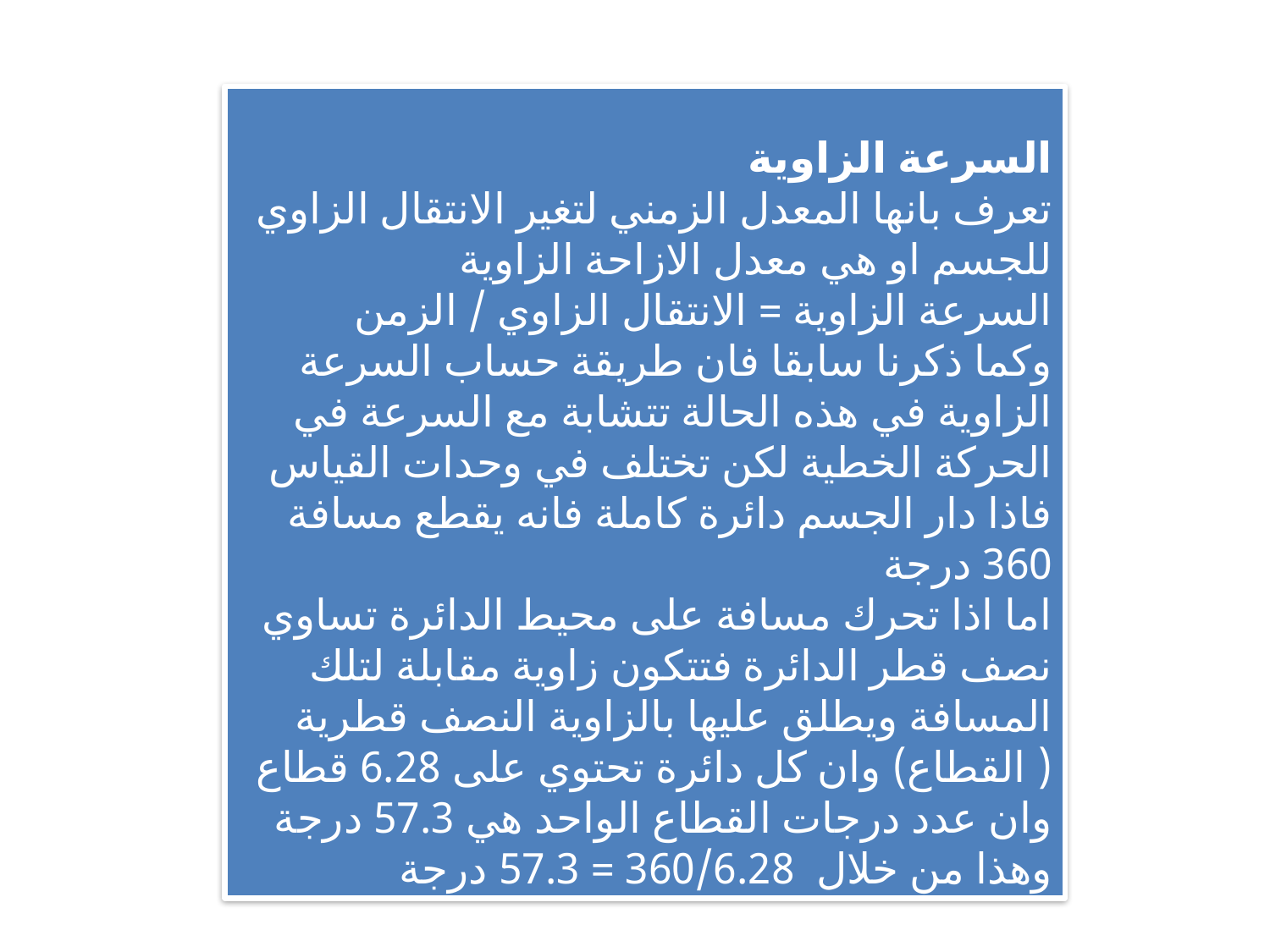

السرعة الزاوية
تعرف بانها المعدل الزمني لتغير الانتقال الزاوي للجسم او هي معدل الازاحة الزاوية
السرعة الزاوية = الانتقال الزاوي / الزمن
وكما ذكرنا سابقا فان طريقة حساب السرعة الزاوية في هذه الحالة تتشابة مع السرعة في الحركة الخطية لكن تختلف في وحدات القياس
فاذا دار الجسم دائرة كاملة فانه يقطع مسافة 360 درجة
اما اذا تحرك مسافة على محيط الدائرة تساوي نصف قطر الدائرة فتتكون زاوية مقابلة لتلك المسافة ويطلق عليها بالزاوية النصف قطرية ( القطاع) وان كل دائرة تحتوي على 6.28 قطاع
وان عدد درجات القطاع الواحد هي 57.3 درجة وهذا من خلال  360/6.28 = 57.3 درجة